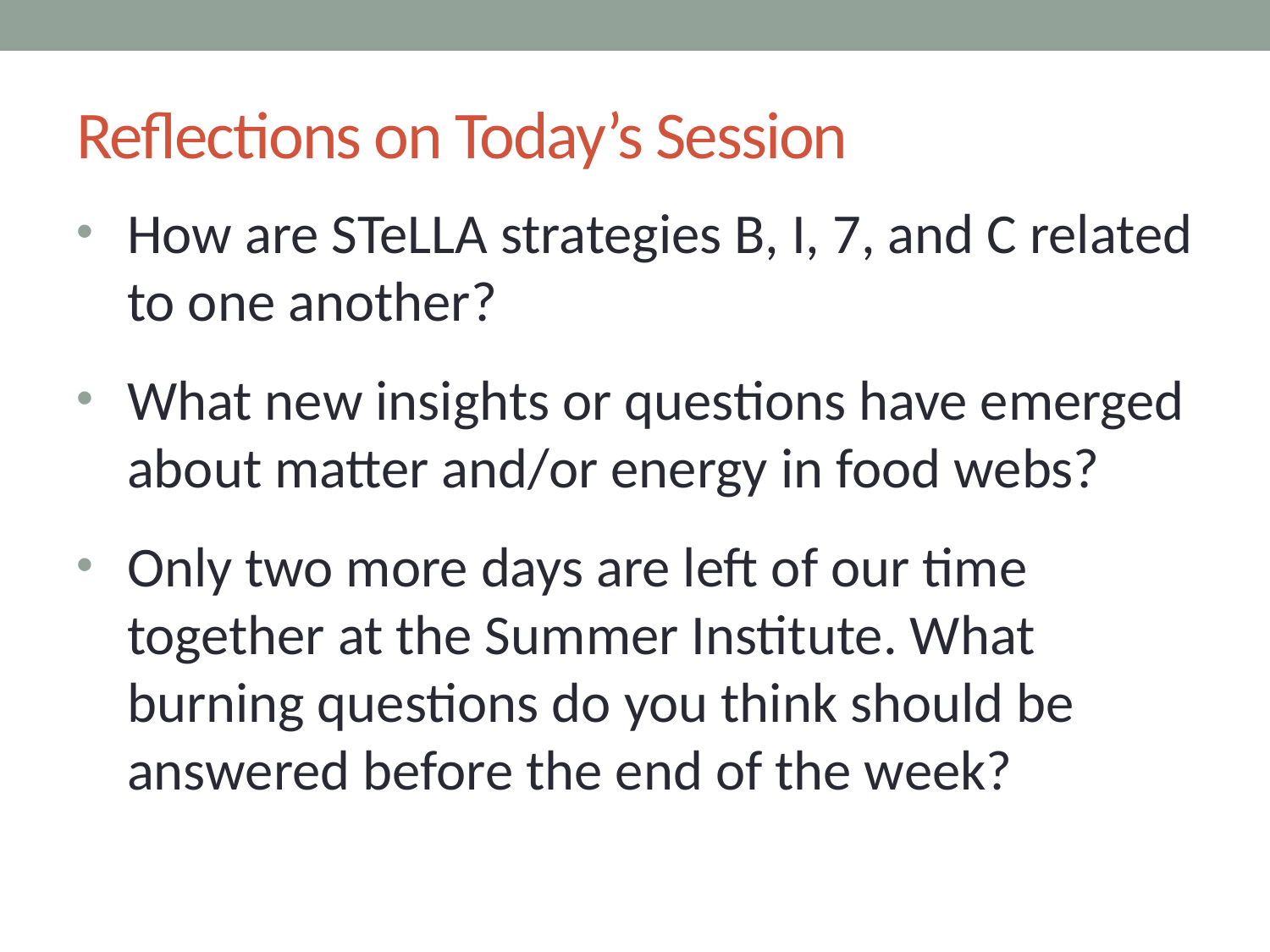

# Reflections on Today’s Session
How are STeLLA strategies B, I, 7, and C related to one another?
What new insights or questions have emerged about matter and/or energy in food webs?
Only two more days are left of our time together at the Summer Institute. What burning questions do you think should be answered before the end of the week?